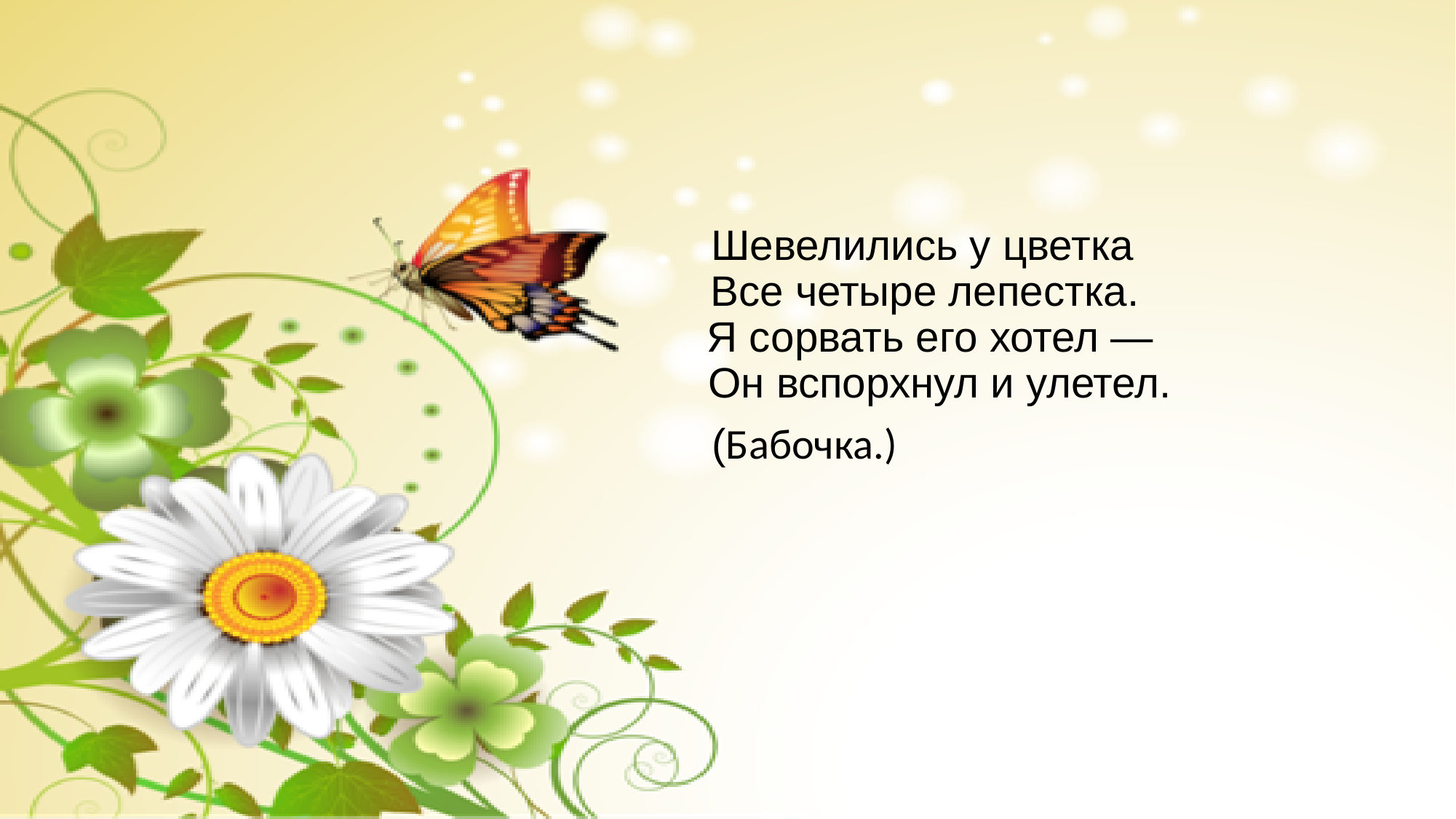

#
                                 Шевелились у цветка
                                         Все четыре лепестка.
                                          Я сорвать его хотел —
                                            Он вспорхнул и улетел.
             (Бабочка.)